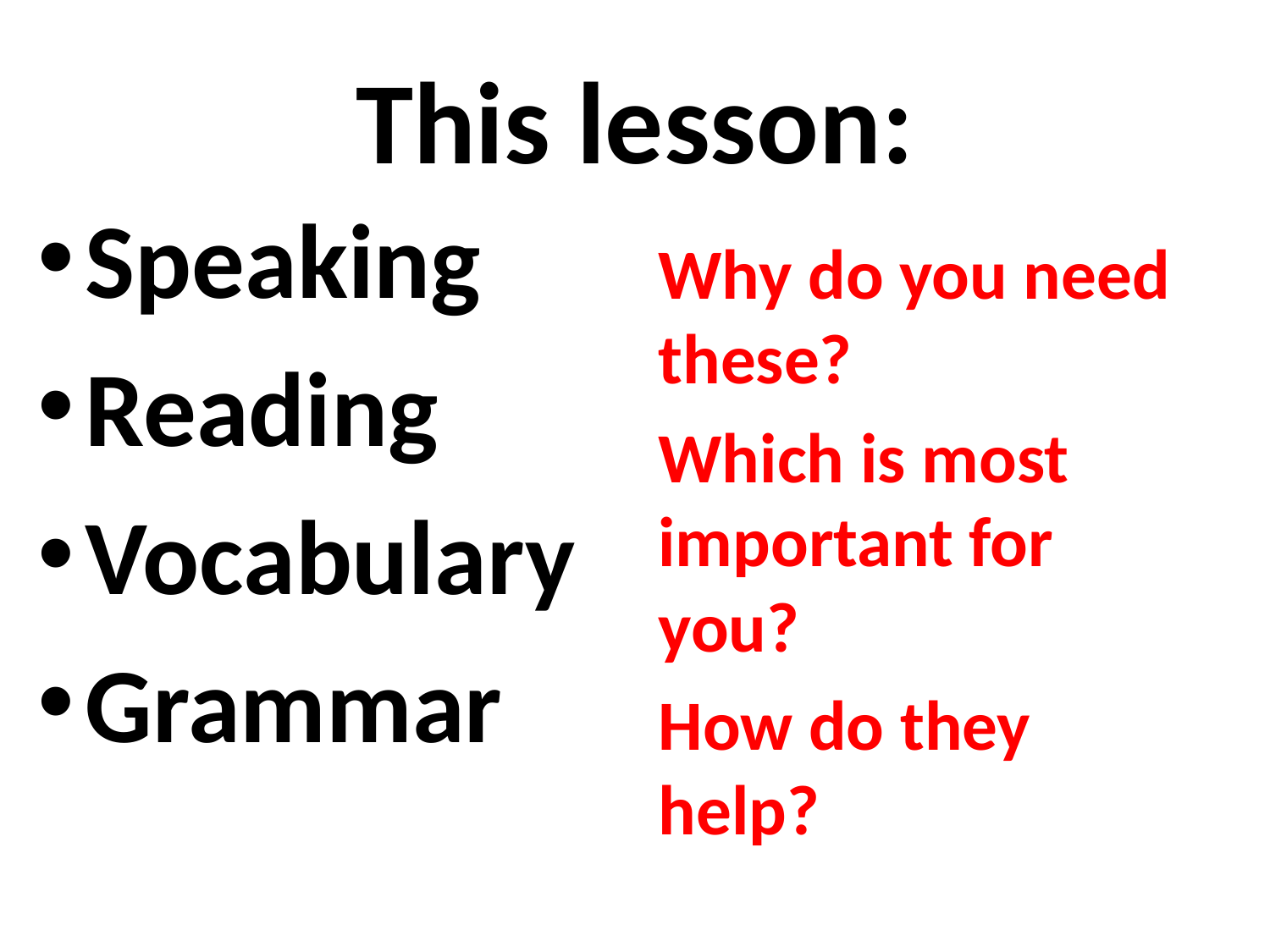

# This lesson:
Speaking
Reading
Vocabulary
Grammar
Why do you need these?
Which is most important for you?
How do they help?